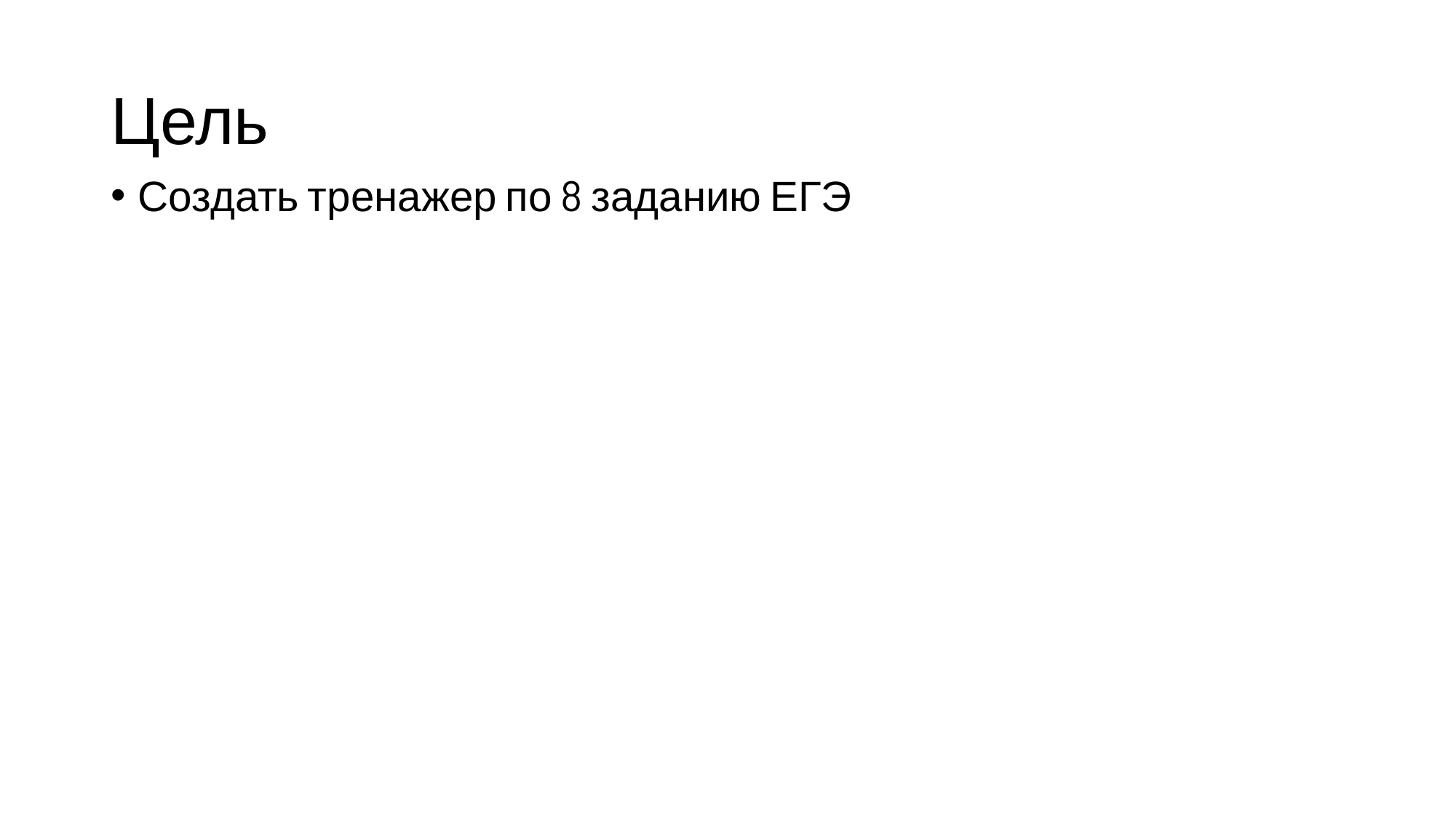

# Цель
Создать тренажер по 8 заданию ЕГЭ